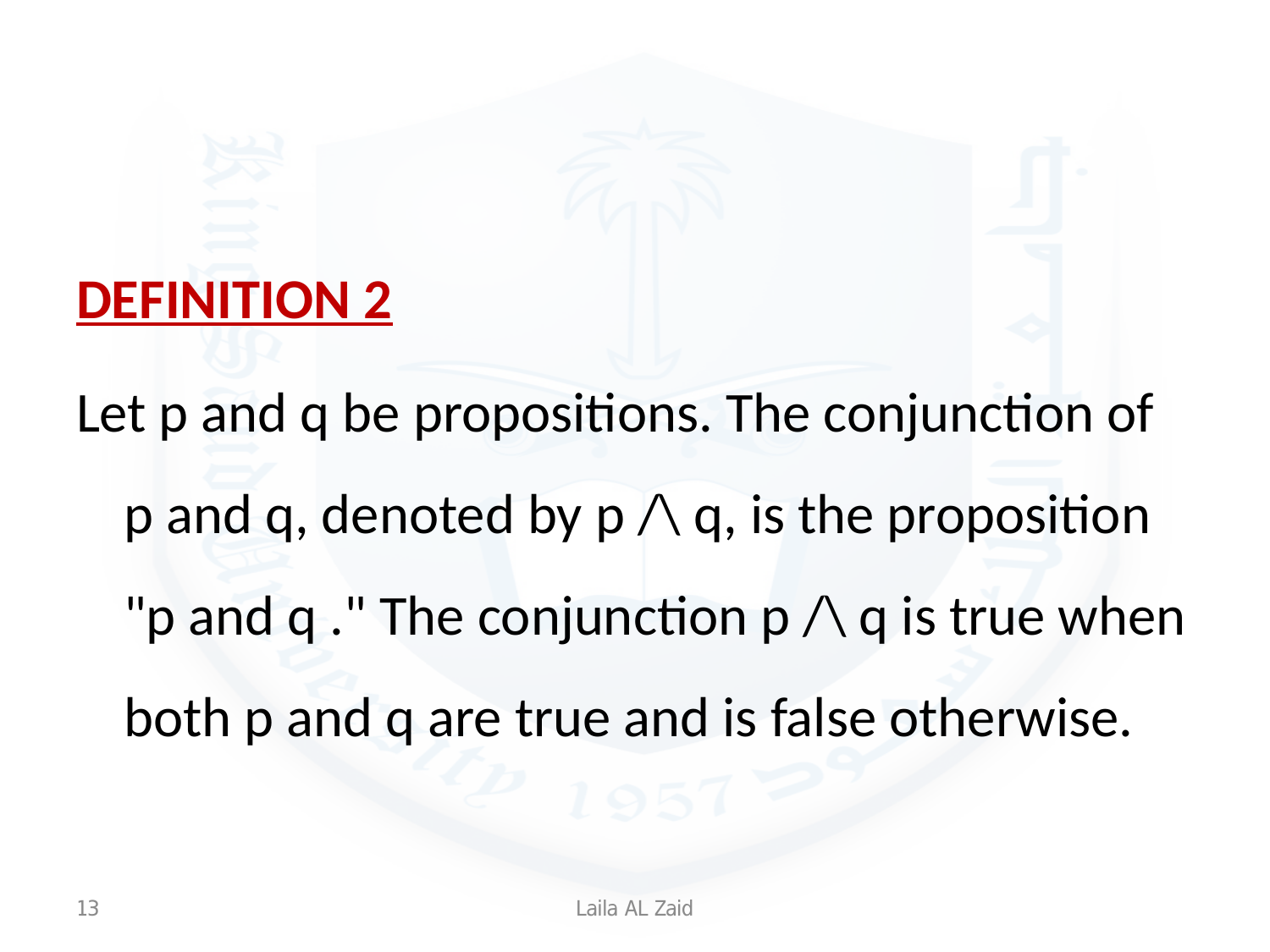

DEFINITION 2
Let p and q be propositions. The conjunction of p and q, denoted by p /\ q, is the proposition "p and q ." The conjunction p /\ q is true when both p and q are true and is false otherwise.

13
Laila AL Zaid